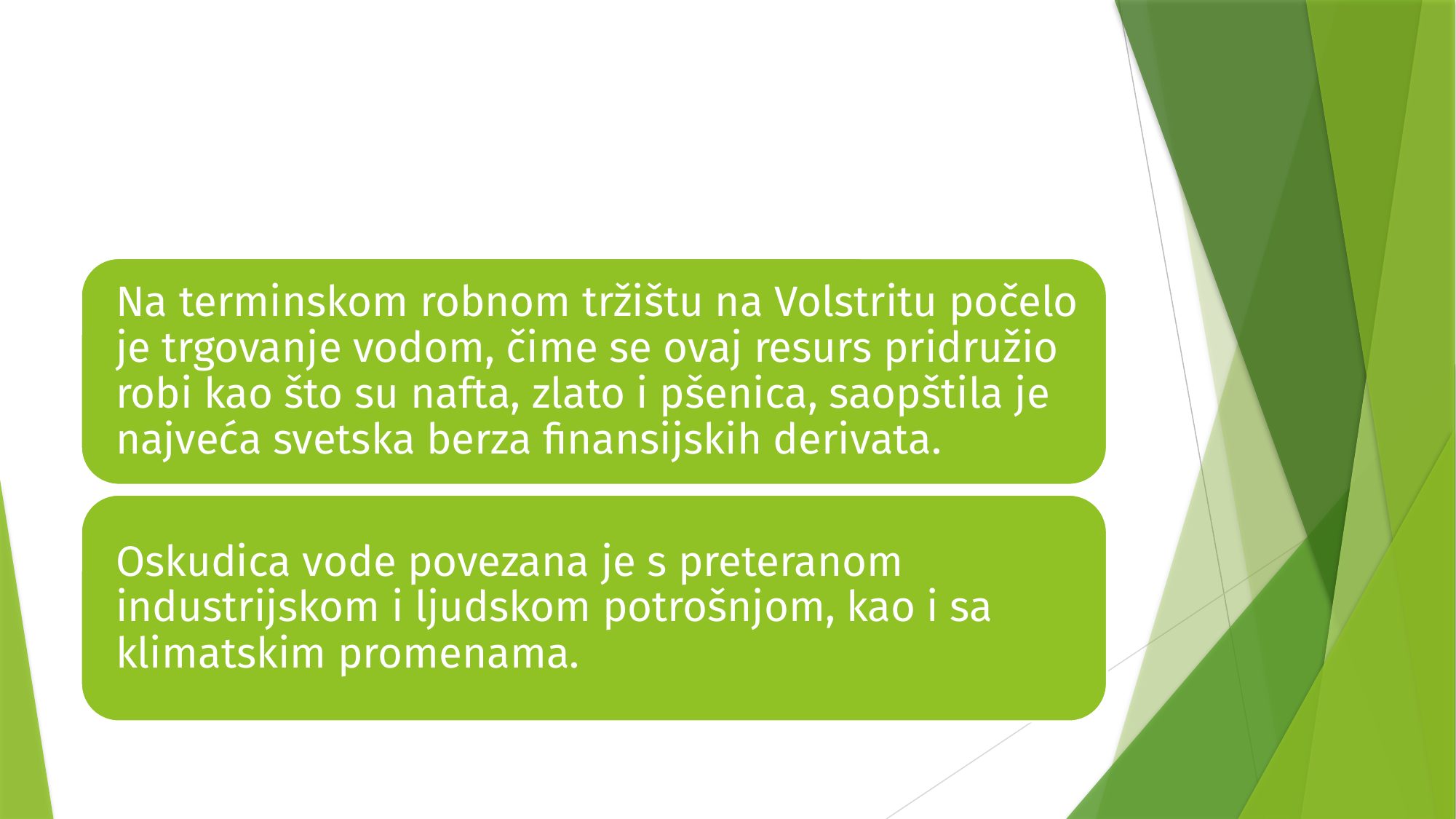

Na terminskom robnom tržištu na Volstritu počelo je trgovanje vodom, čime se ovaj resurs pridružio robi kao što su nafta, zlato i pšenica, saopštila je najveća svetska berza finansijskih derivata.
Oskudica vode povezana je s preteranom industrijskom i ljudskom potrošnjom, kao i sa klimatskim promenama.